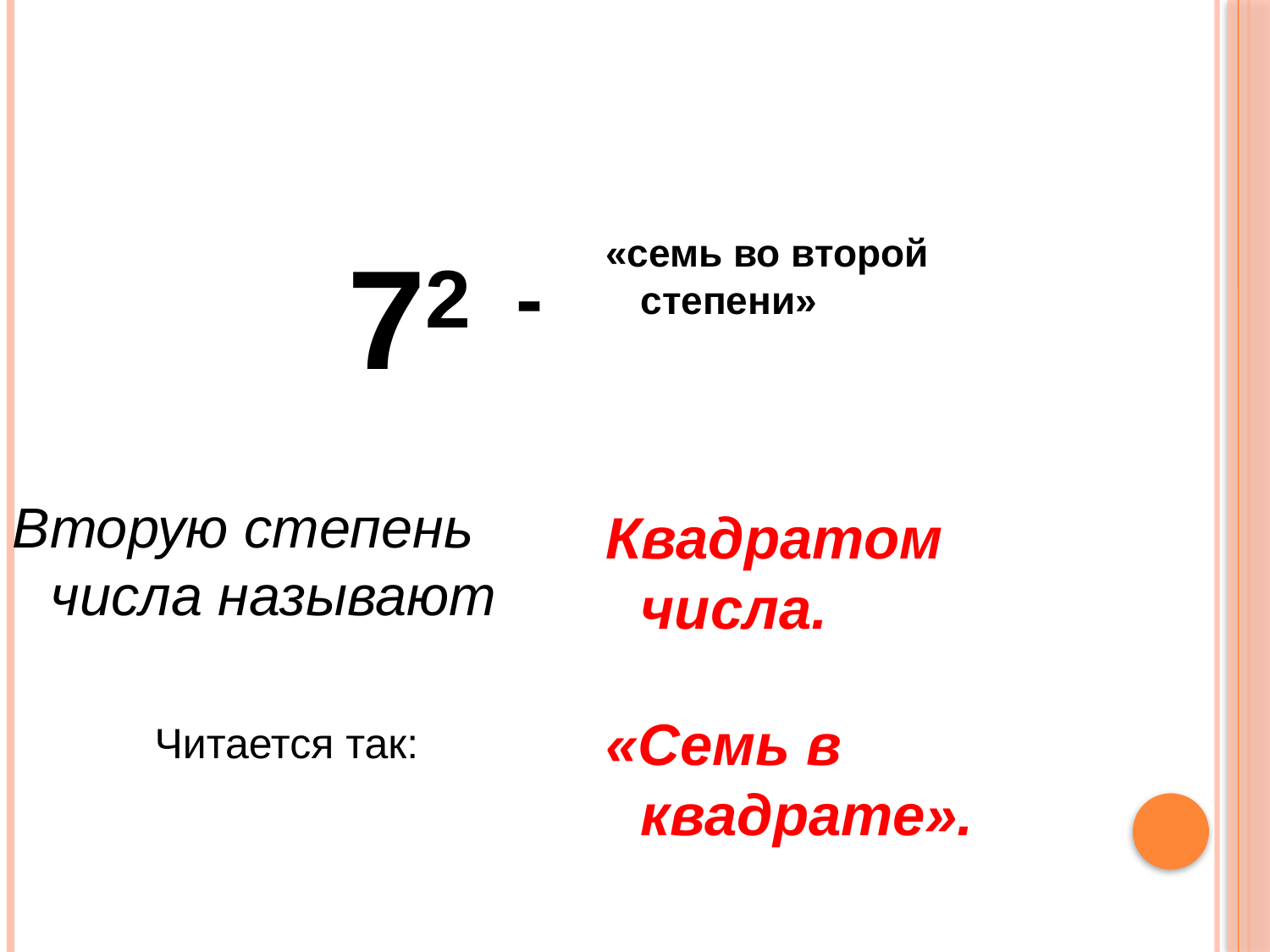

#
                 72  -

Вторую степень числа называют

            Читается так:
«семь во второй степени»

Квадратом числа.

«Семь в квадрате».